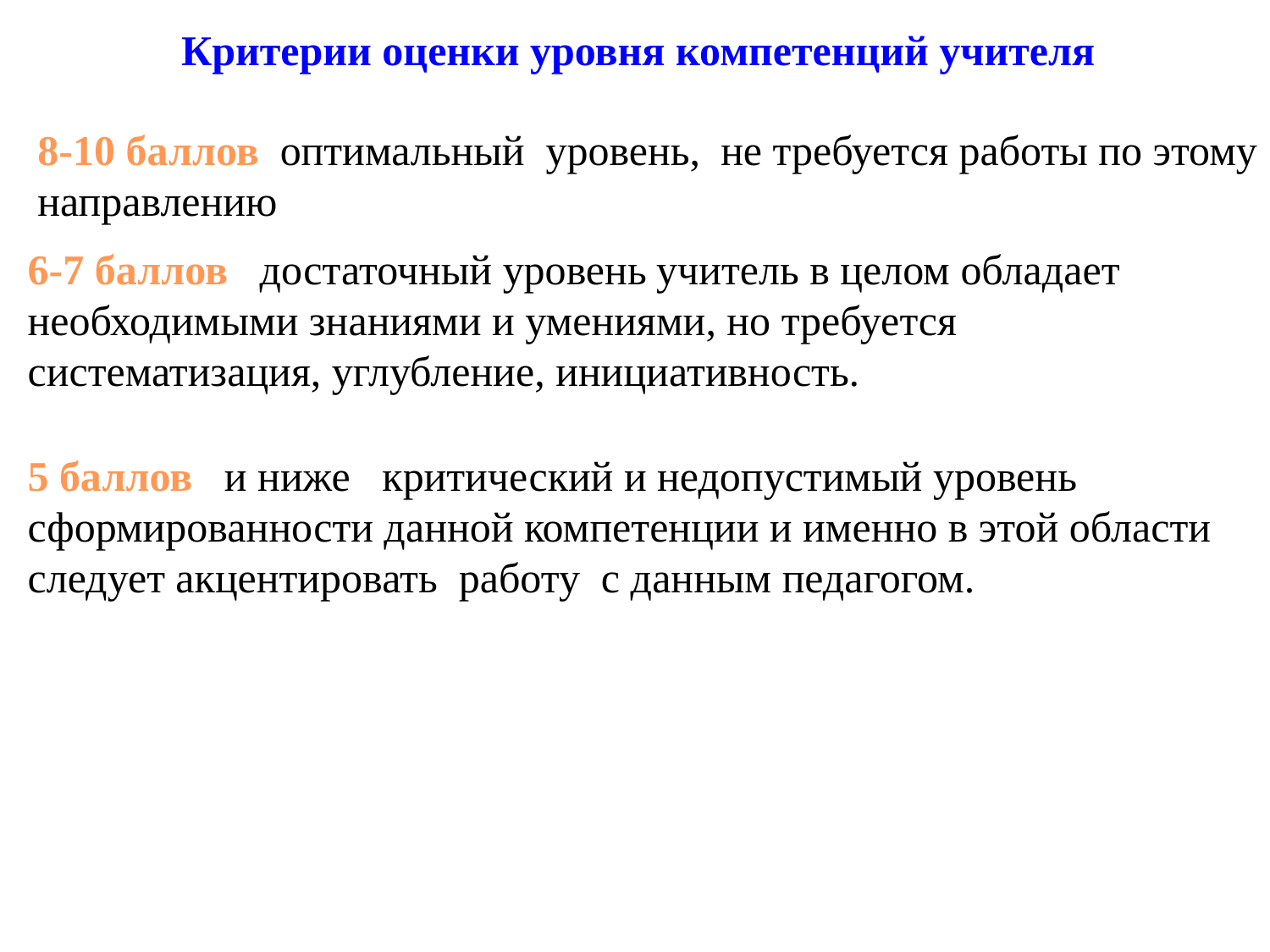

Критерии оценки уровня компетенций учителя
8-10 баллов  оптимальный  уровень,  не требуется работы по этому направлению
6-7 баллов   достаточный уровень учитель в целом обладает необходимыми знаниями и умениями, но требуется систематизация, углубление, инициативность.
5 баллов   и ниже   критический и недопустимый уровень сформированности данной компетенции и именно в этой области следует акцентировать  работу  с данным педагогом.